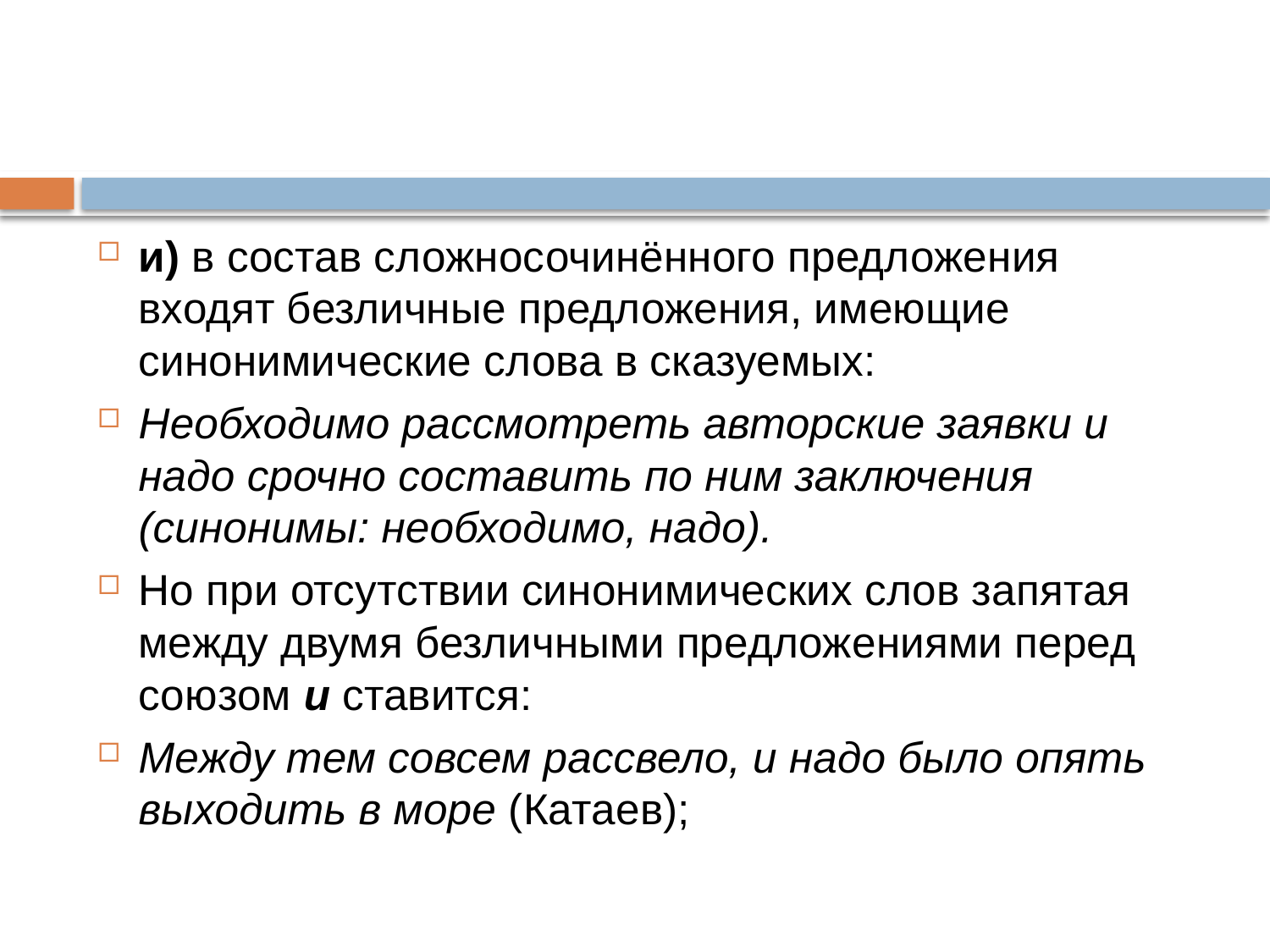

#
и) в состав сложносочинённого предложения входят безличные предложения, имеющие синонимические слова в сказуемых:
Необходимо рассмотреть авторские заявки и надо срочно составить по ним заключения (синонимы: необходимо, надо).
Но при отсутствии синонимических слов запятая между двумя безличными предложениями перед союзом и ставится:
Между тем совсем рассвело, и надо было опять выходить в море (Катаев);